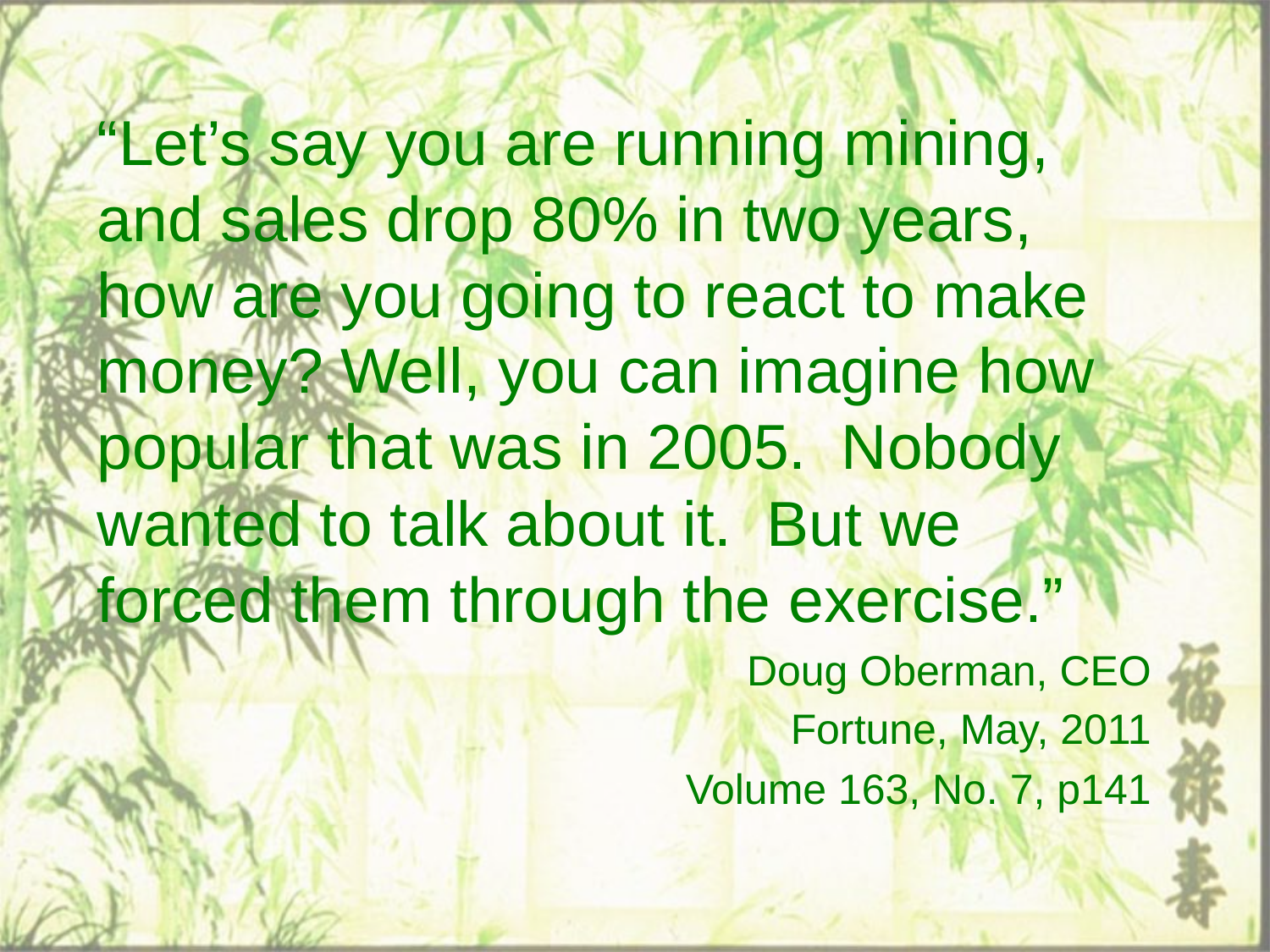

“Let’s say you are running mining, and sales drop 80% in two years, how are you going to react to make money? Well, you can imagine how popular that was in 2005.  Nobody wanted to talk about it.  But we forced them through the exercise.”
Doug Oberman, CEO
Fortune, May, 2011
Volume 163, No. 7, p141